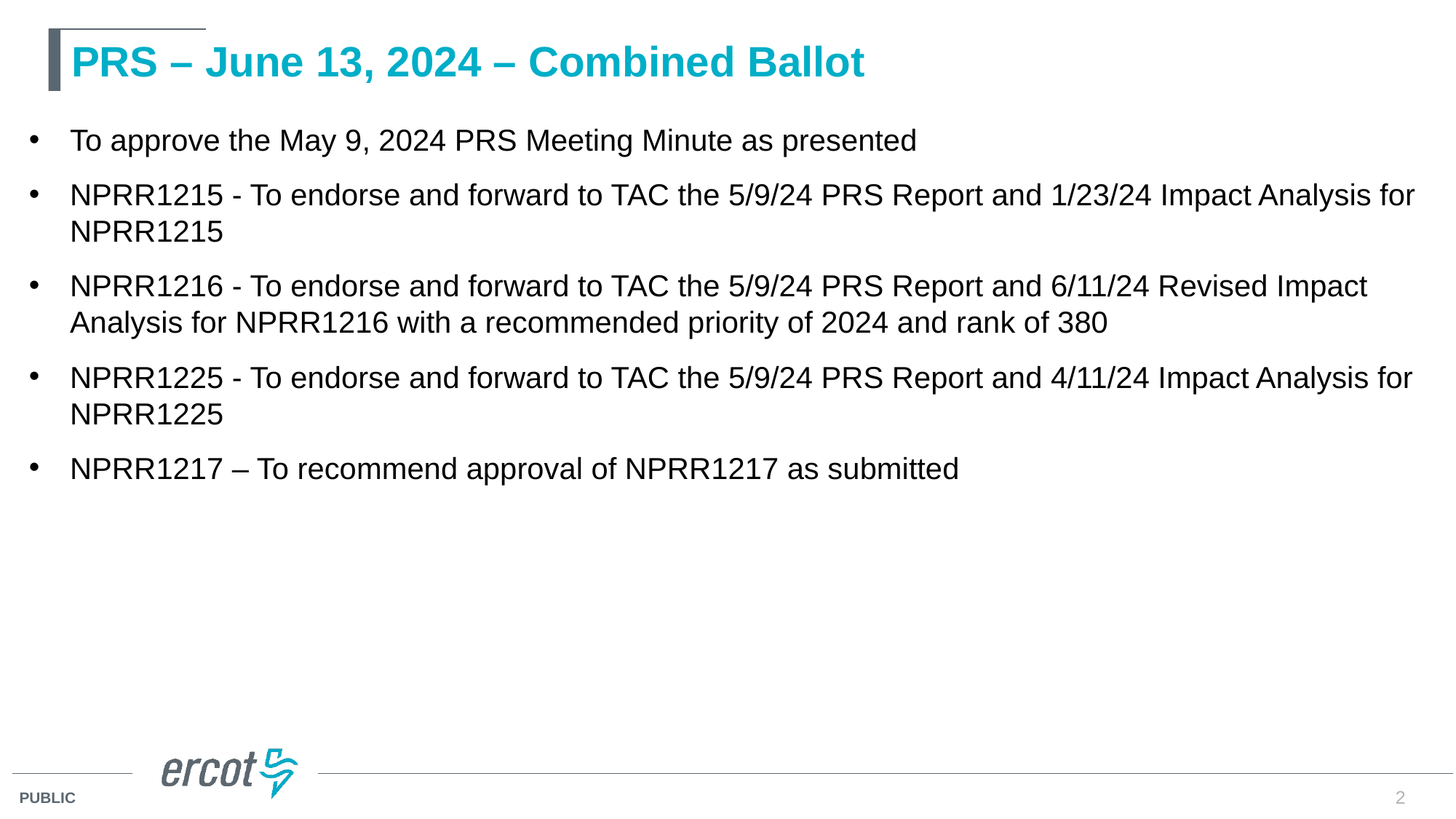

# PRS – June 13, 2024 – Combined Ballot
To approve the May 9, 2024 PRS Meeting Minute as presented
NPRR1215 - To endorse and forward to TAC the 5/9/24 PRS Report and 1/23/24 Impact Analysis for NPRR1215
NPRR1216 - To endorse and forward to TAC the 5/9/24 PRS Report and 6/11/24 Revised Impact Analysis for NPRR1216 with a recommended priority of 2024 and rank of 380
NPRR1225 - To endorse and forward to TAC the 5/9/24 PRS Report and 4/11/24 Impact Analysis for NPRR1225
NPRR1217 – To recommend approval of NPRR1217 as submitted
2